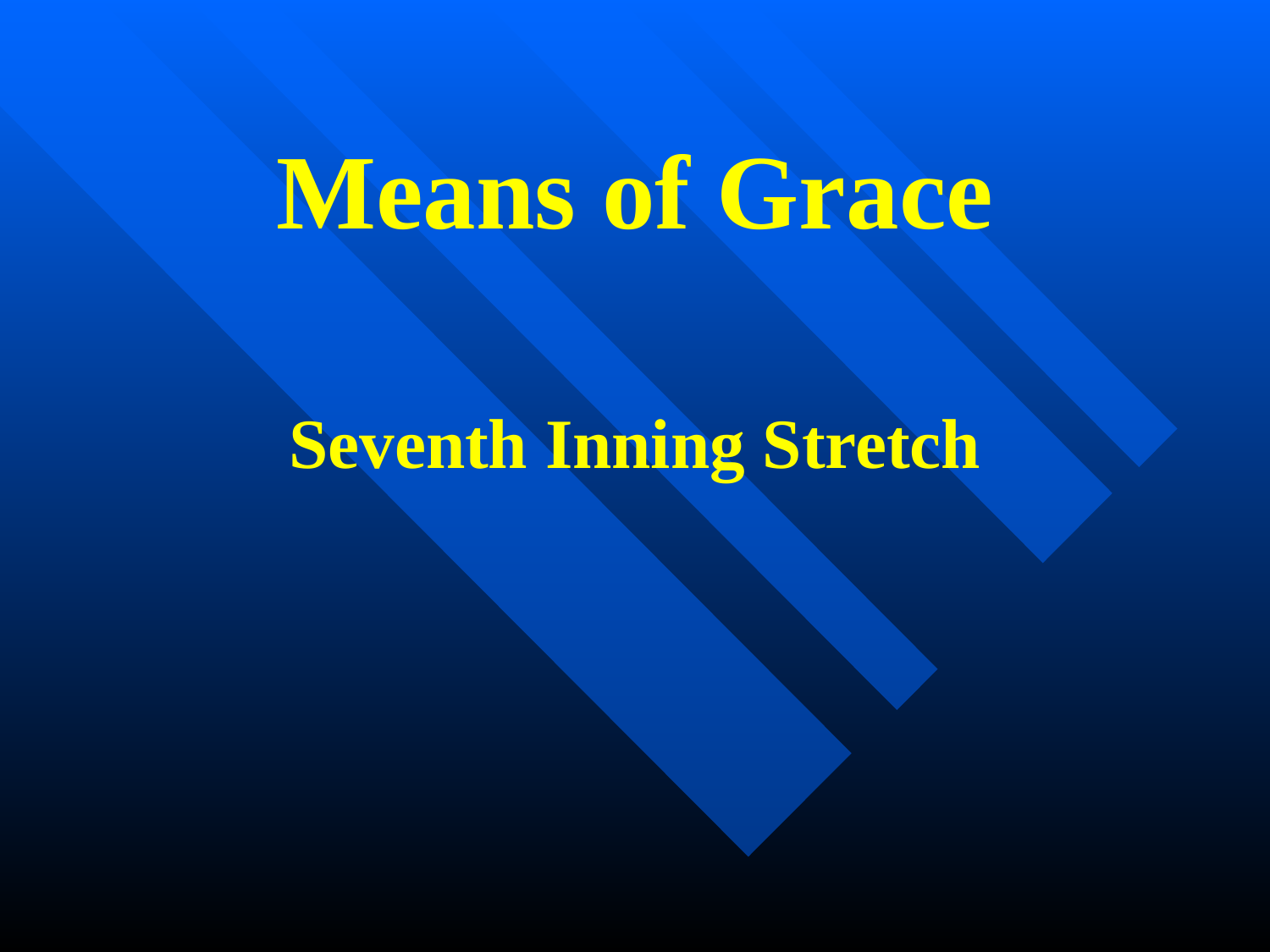

# Means of Grace
Seventh Inning Stretch